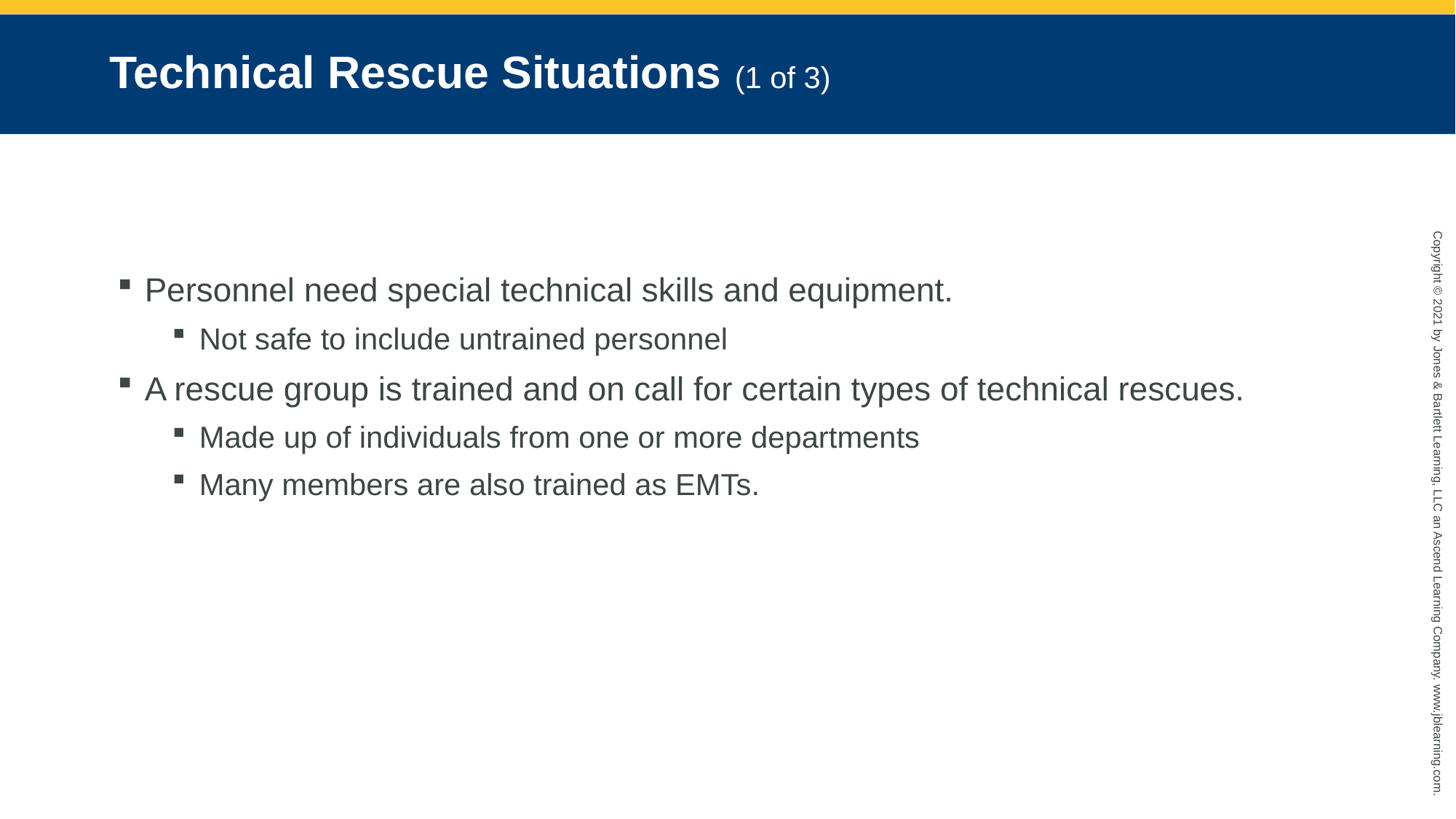

# Technical Rescue Situations (1 of 3)
Personnel need special technical skills and equipment.
Not safe to include untrained personnel
A rescue group is trained and on call for certain types of technical rescues.
Made up of individuals from one or more departments
Many members are also trained as EMTs.